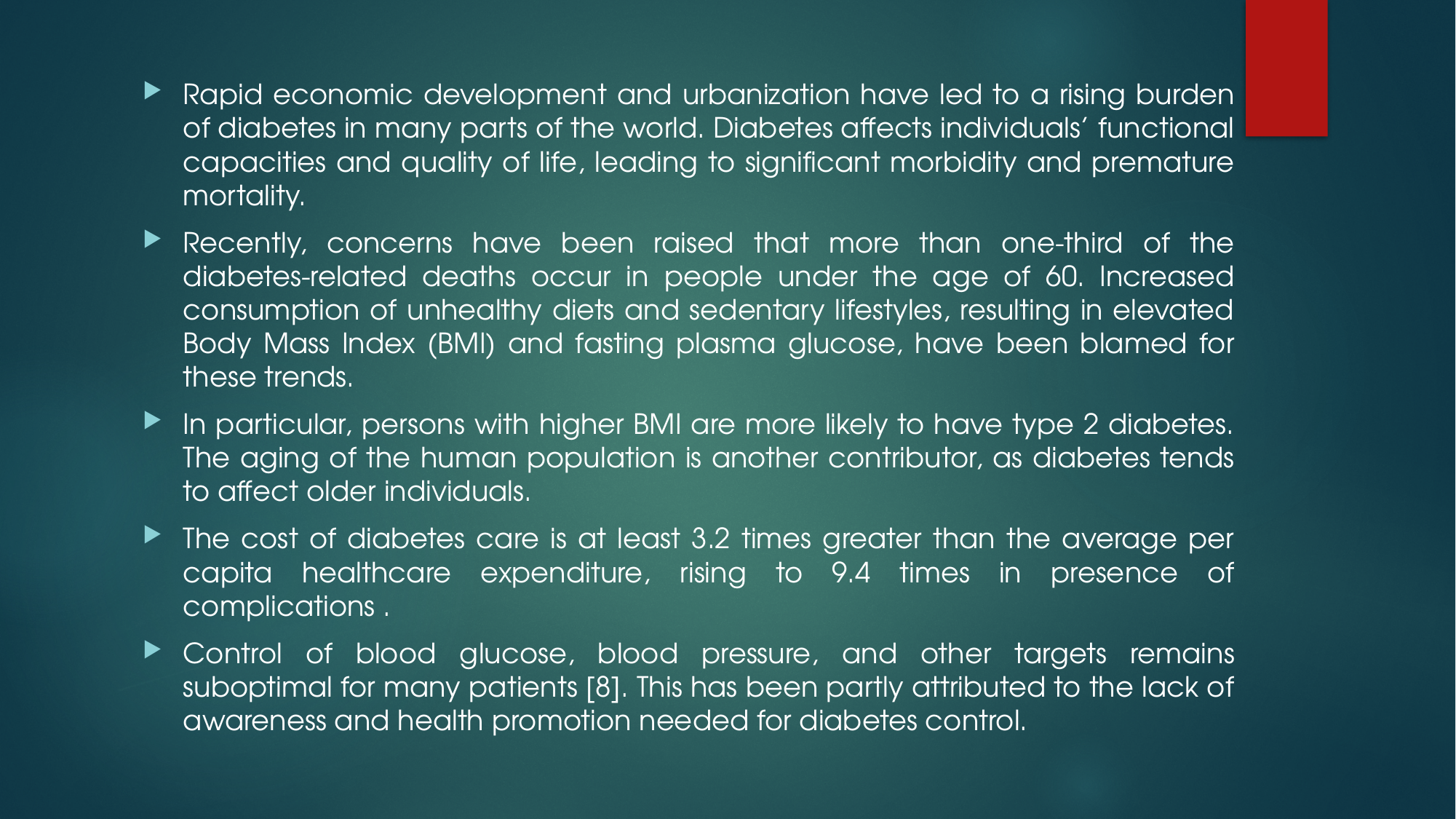

Rapid economic development and urbanization have led to a rising burden of diabetes in many parts of the world. Diabetes affects individuals’ functional capacities and quality of life, leading to significant morbidity and premature mortality.
Recently, concerns have been raised that more than one-third of the diabetes-related deaths occur in people under the age of 60. Increased consumption of unhealthy diets and sedentary lifestyles, resulting in elevated Body Mass Index (BMI) and fasting plasma glucose, have been blamed for these trends.
In particular, persons with higher BMI are more likely to have type 2 diabetes. The aging of the human population is another contributor, as diabetes tends to affect older individuals.
The cost of diabetes care is at least 3.2 times greater than the average per capita healthcare expenditure, rising to 9.4 times in presence of complications .
Control of blood glucose, blood pressure, and other targets remains suboptimal for many patients [8]. This has been partly attributed to the lack of awareness and health promotion needed for diabetes control.